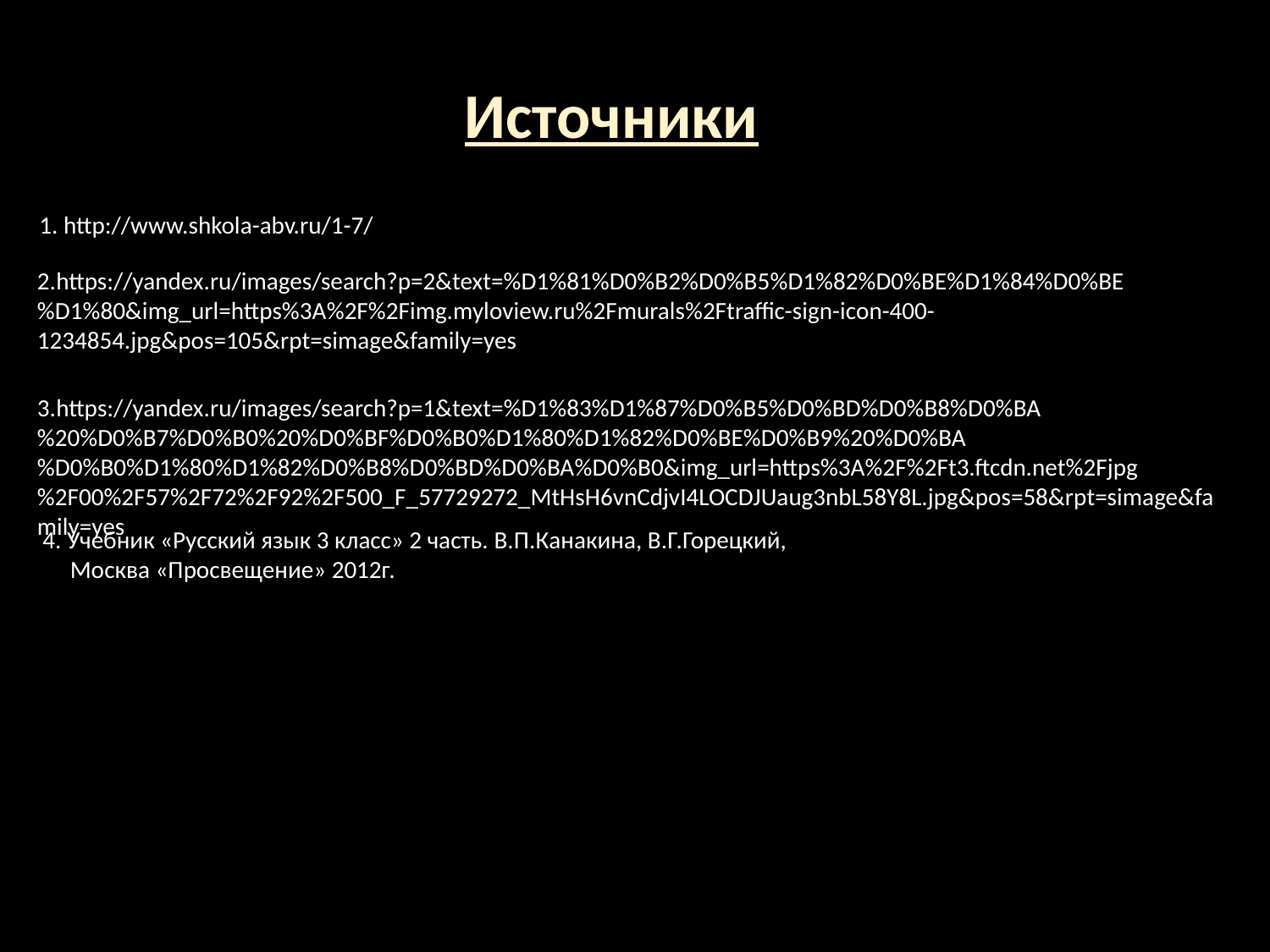

Источники
1. http://www.shkola-abv.ru/1-7/
2.https://yandex.ru/images/search?p=2&text=%D1%81%D0%B2%D0%B5%D1%82%D0%BE%D1%84%D0%BE%D1%80&img_url=https%3A%2F%2Fimg.myloview.ru%2Fmurals%2Ftraffic-sign-icon-400-1234854.jpg&pos=105&rpt=simage&family=yes
3.https://yandex.ru/images/search?p=1&text=%D1%83%D1%87%D0%B5%D0%BD%D0%B8%D0%BA%20%D0%B7%D0%B0%20%D0%BF%D0%B0%D1%80%D1%82%D0%BE%D0%B9%20%D0%BA%D0%B0%D1%80%D1%82%D0%B8%D0%BD%D0%BA%D0%B0&img_url=https%3A%2F%2Ft3.ftcdn.net%2Fjpg%2F00%2F57%2F72%2F92%2F500_F_57729272_MtHsH6vnCdjvI4LOCDJUaug3nbL58Y8L.jpg&pos=58&rpt=simage&family=yes
4. Учебник «Русский язык 3 класс» 2 часть. В.П.Канакина, В.Г.Горецкий,
     Москва «Просвещение» 2012г.